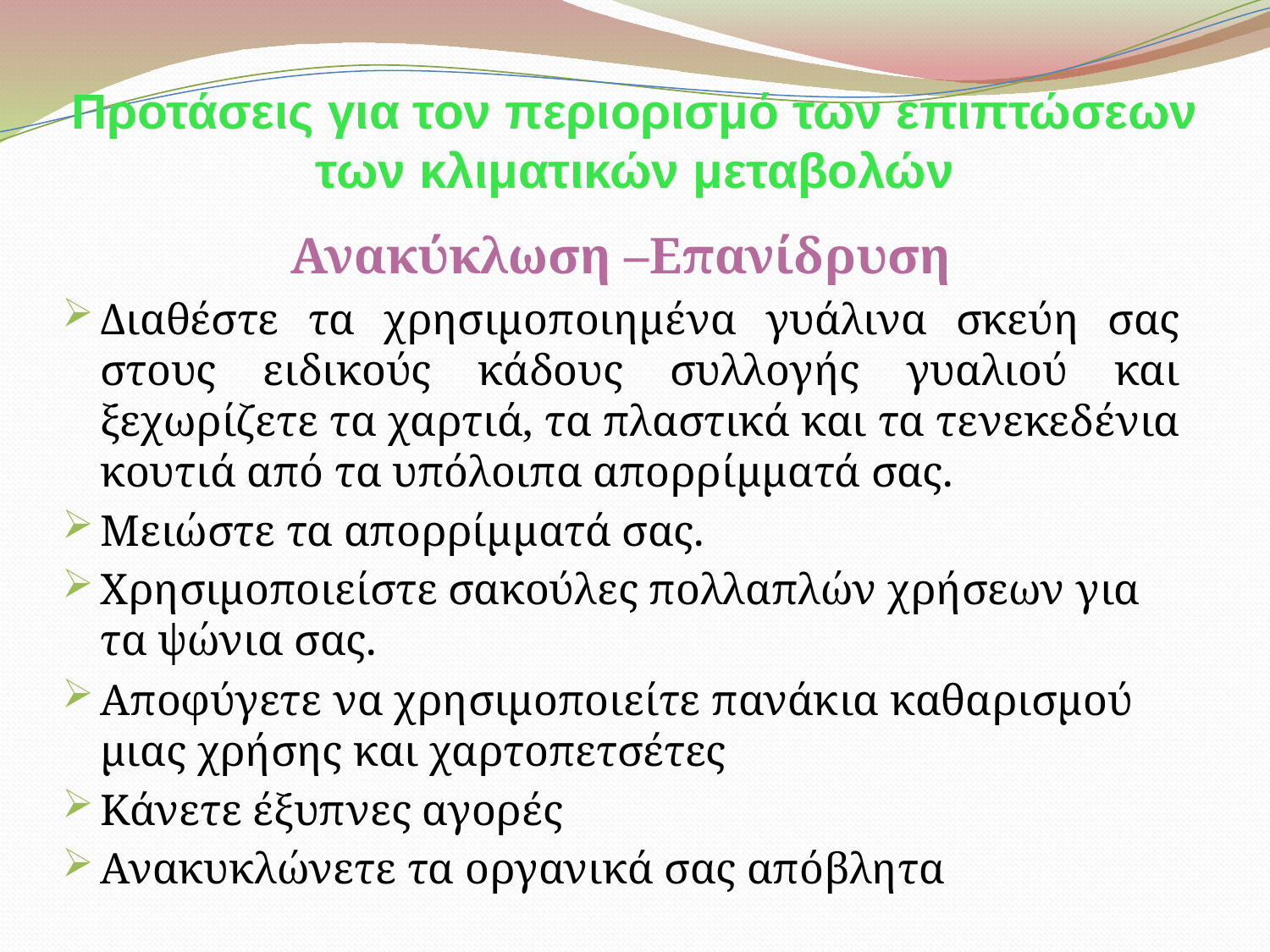

# Προτάσεις για τον περιορισμό των επιπτώσεων των κλιματικών μεταβολών
Ανακύκλωση –Επανίδρυση
Διαθέστε τα χρησιμοποιημένα γυάλινα σκεύη σας στους ειδικούς κάδους συλλογής γυαλιού και ξεχωρίζετε τα χαρτιά, τα πλαστικά και τα τενεκεδένια κουτιά από τα υπόλοιπα απορρίμματά σας.
Μειώστε τα απορρίμματά σας.
Χρησιμοποιείστε σακούλες πολλαπλών χρήσεων για τα ψώνια σας.
Αποφύγετε να χρησιμοποιείτε πανάκια καθαρισμού μιας χρήσης και χαρτοπετσέτες
Κάνετε έξυπνες αγορές
Ανακυκλώνετε τα οργανικά σας απόβλητα